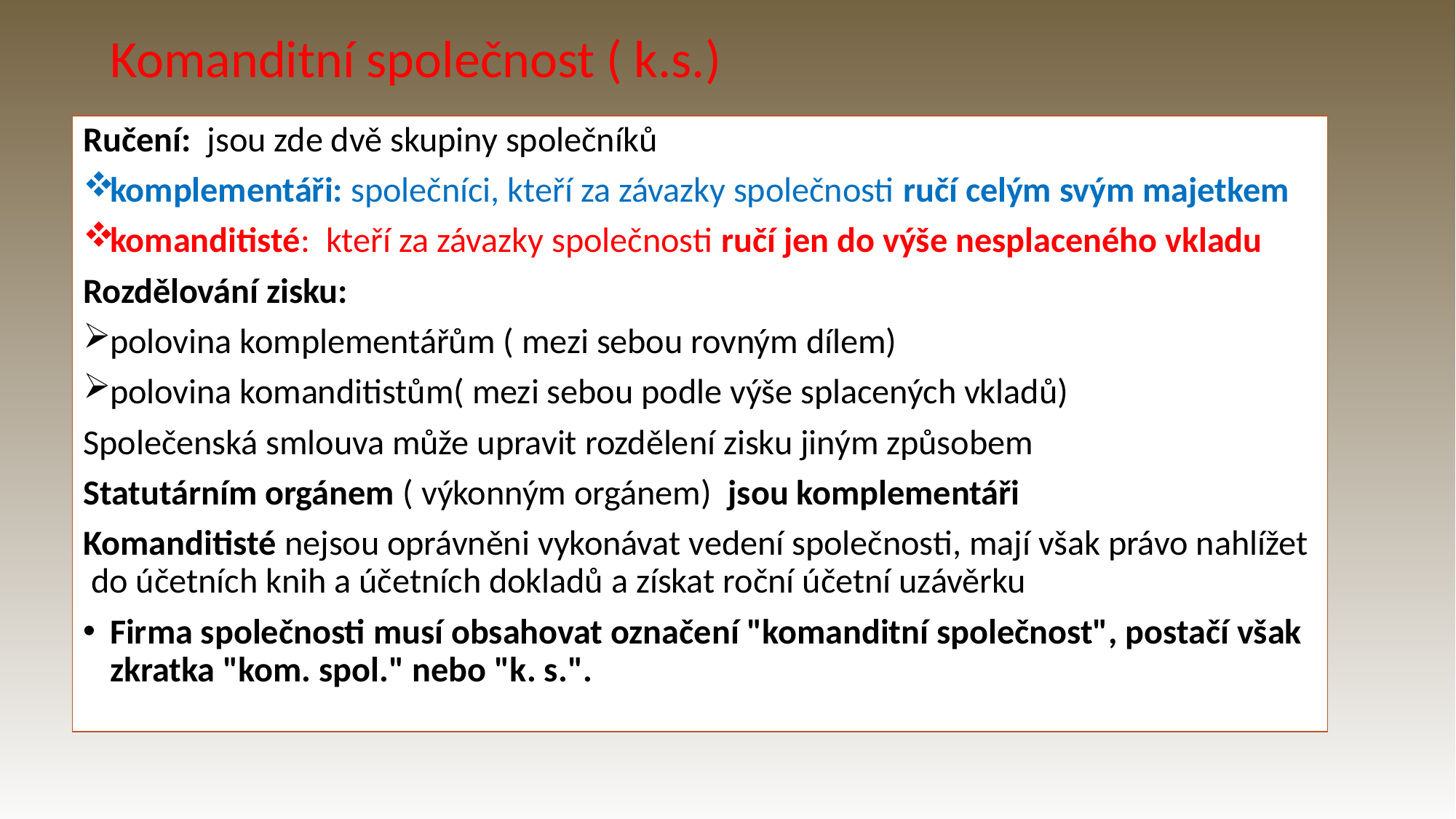

# Komanditní společnost ( k.s.)
Ručení:  jsou zde dvě skupiny společníků
komplementáři: společníci, kteří za závazky společnosti ručí celým svým majetkem
komanditisté:  kteří za závazky společnosti ručí jen do výše nesplaceného vkladu
Rozdělování zisku:
polovina komplementářům ( mezi sebou rovným dílem)
polovina komanditistům( mezi sebou podle výše splacených vkladů)
Společenská smlouva může upravit rozdělení zisku jiným způsobem
Statutárním orgánem ( výkonným orgánem)  jsou komplementáři
Komanditisté nejsou oprávněni vykonávat vedení společnosti, mají však právo nahlížet  do účetních knih a účetních dokladů a získat roční účetní uzávěrku
Firma společnosti musí obsahovat označení "komanditní společnost", postačí však zkratka "kom. spol." nebo "k. s.".